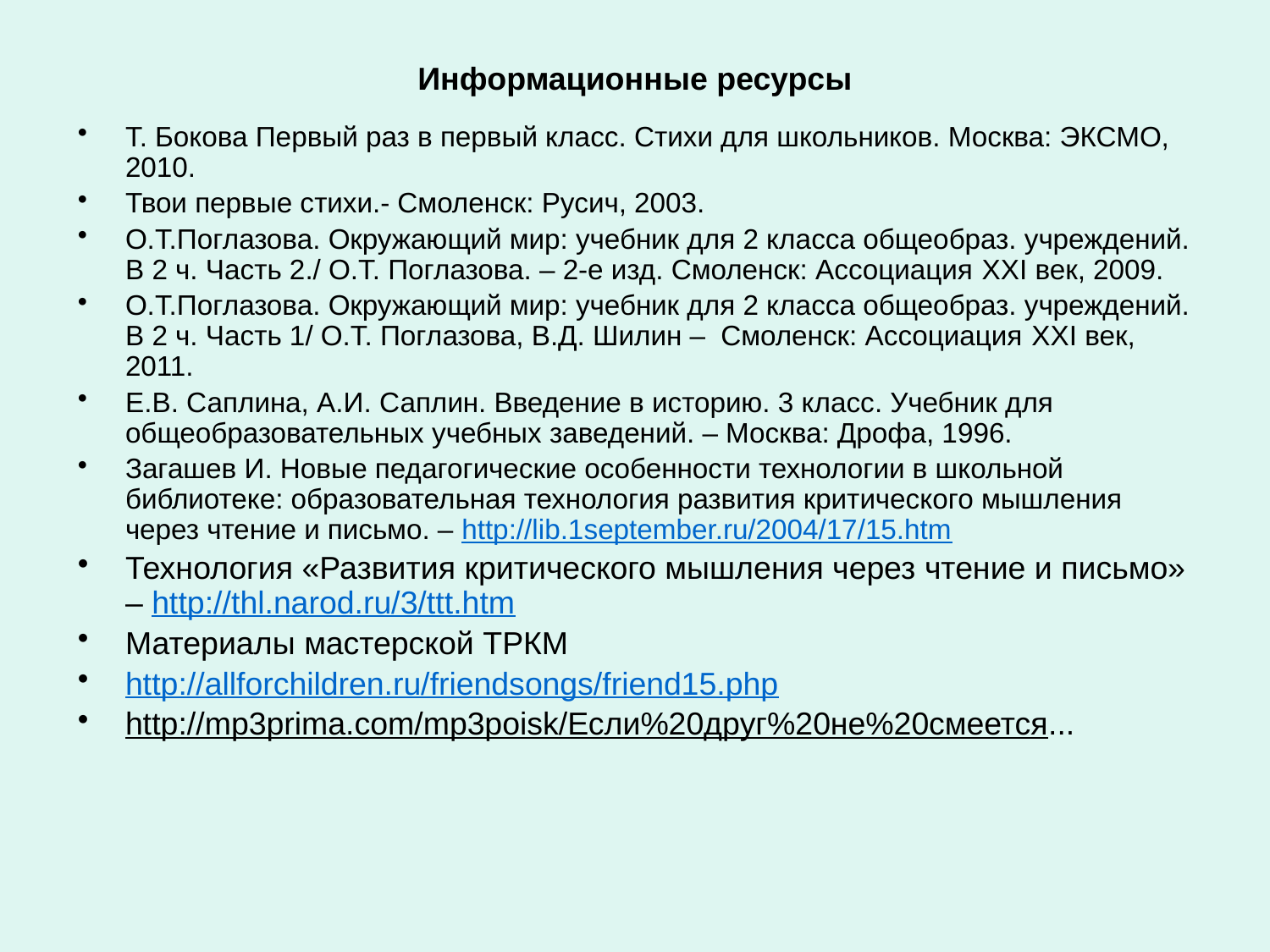

# Информационные ресурсы
Т. Бокова Первый раз в первый класс. Стихи для школьников. Москва: ЭКСМО, 2010.
Твои первые стихи.- Смоленск: Русич, 2003.
О.Т.Поглазова. Окружающий мир: учебник для 2 класса общеобраз. учреждений. В 2 ч. Часть 2./ О.Т. Поглазова. – 2-е изд. Смоленск: Ассоциация XXI век, 2009.
О.Т.Поглазова. Окружающий мир: учебник для 2 класса общеобраз. учреждений. В 2 ч. Часть 1/ О.Т. Поглазова, В.Д. Шилин –  Смоленск: Ассоциация XXI век, 2011.
Е.В. Саплина, А.И. Саплин. Введение в историю. 3 класс. Учебник для общеобразовательных учебных заведений. – Москва: Дрофа, 1996.
Загашев И. Новые педагогические особенности технологии в школьной библиотеке: образовательная технология развития критического мышления через чтение и письмо. – http://lib.1september.ru/2004/17/15.htm
Технология «Развития критического мышления через чтение и письмо» – http://thl.narod.ru/3/ttt.htm
Материалы мастерской ТРКМ
http://allforchildren.ru/friendsongs/friend15.php
http://mp3prima.com/mp3poisk/Если%20друг%20не%20смеется...